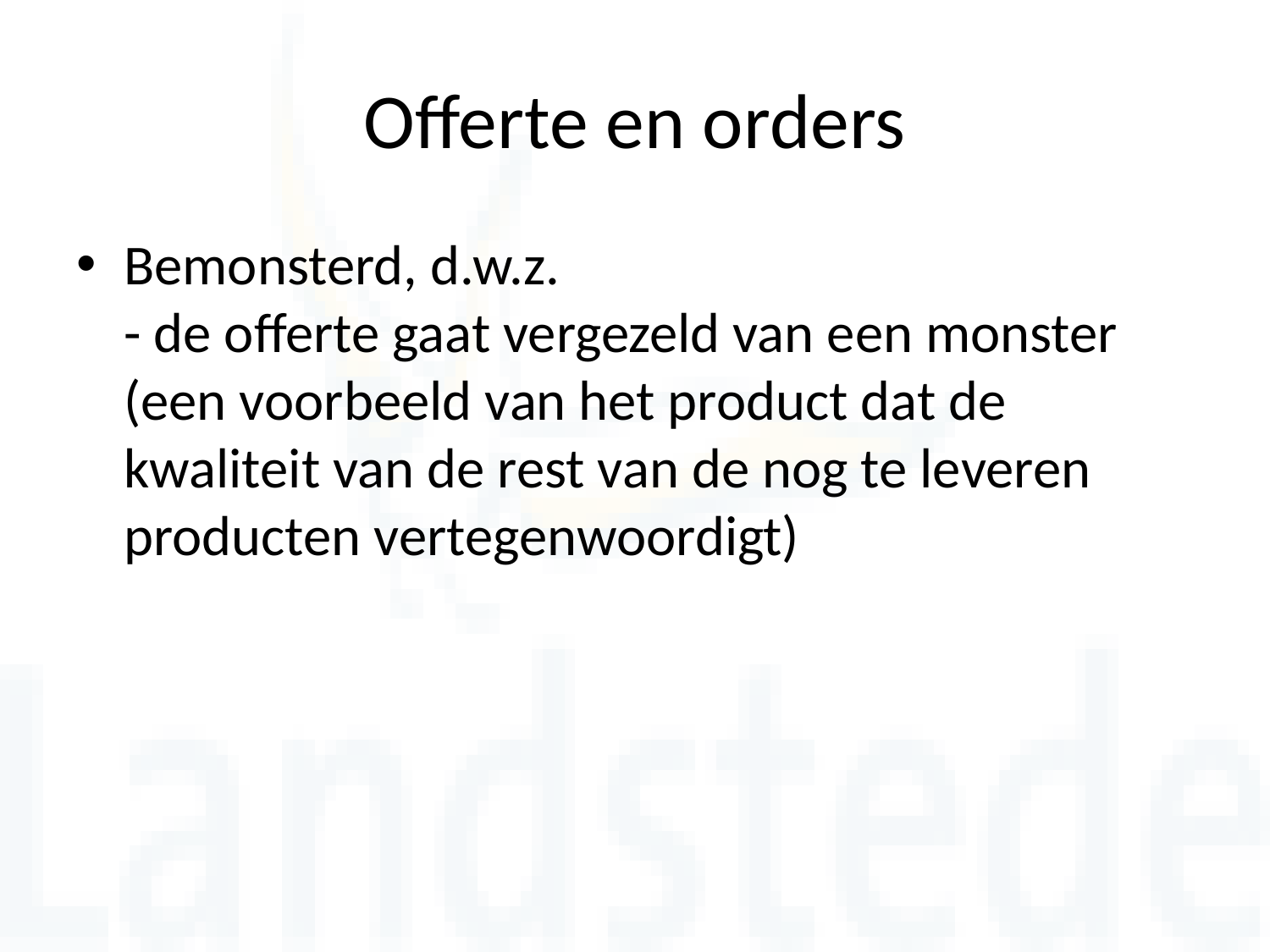

# Offerte en orders
Bemonsterd, d.w.z.
- de offerte gaat vergezeld van een monster (een voorbeeld van het product dat de kwaliteit van de rest van de nog te leveren producten vertegenwoordigt)